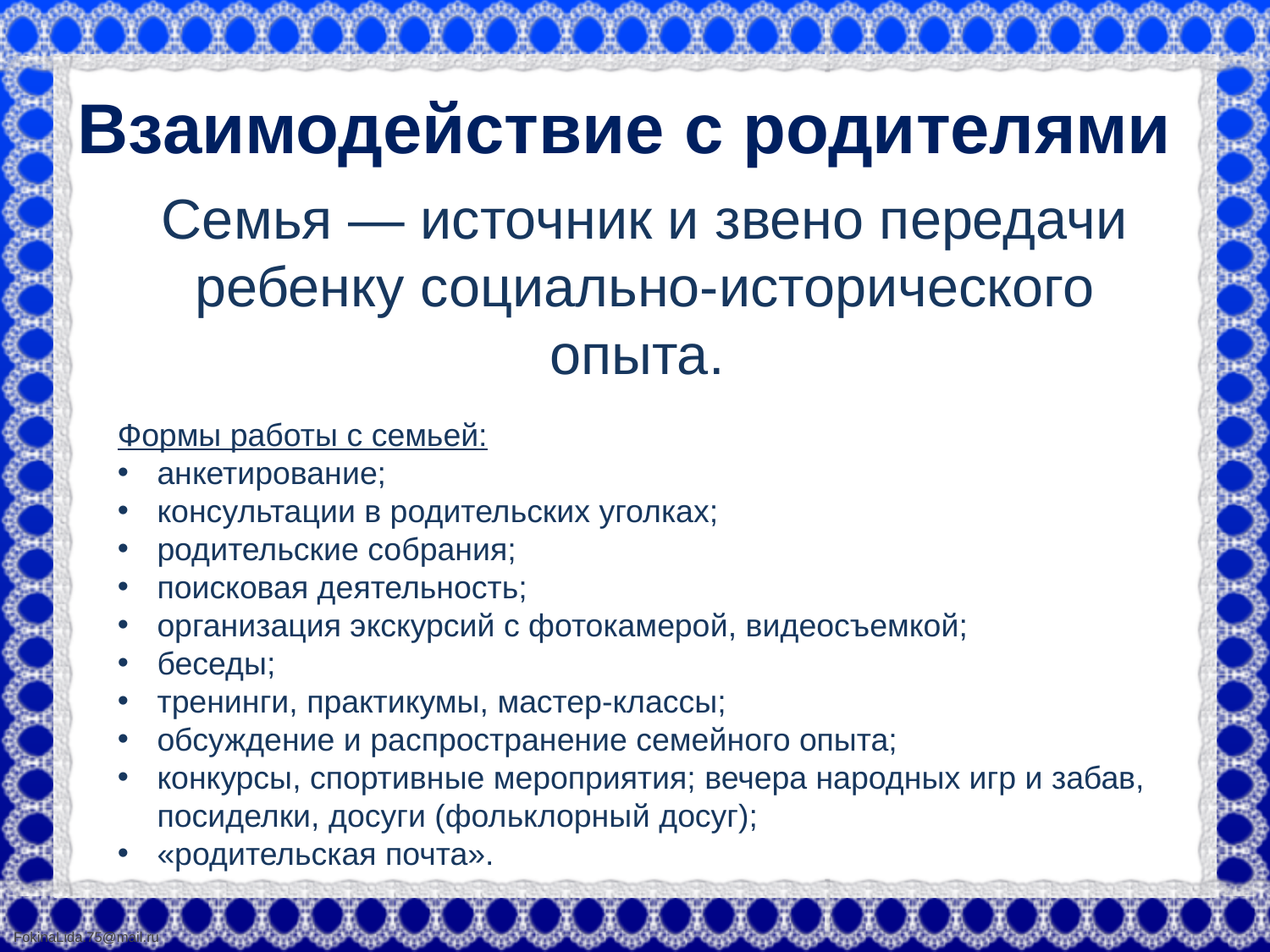

Взаимодействие с родителями

Семья — источник и звено передачи ребенку социально-исторического опыта.

Формы работы с семьей:
анкетирование;
консультации в родительских уголках;
родительские собрания;
поисковая деятельность;
организация экскурсий с фотокамерой, видеосъемкой;
беседы;
тренинги, практикумы, мастер-классы;
обсуждение и распространение семейного опыта;
конкурсы, спортивные мероприятия; вечера народных игр и забав, посиделки, досуги (фольклорный досуг);
«родительская почта».